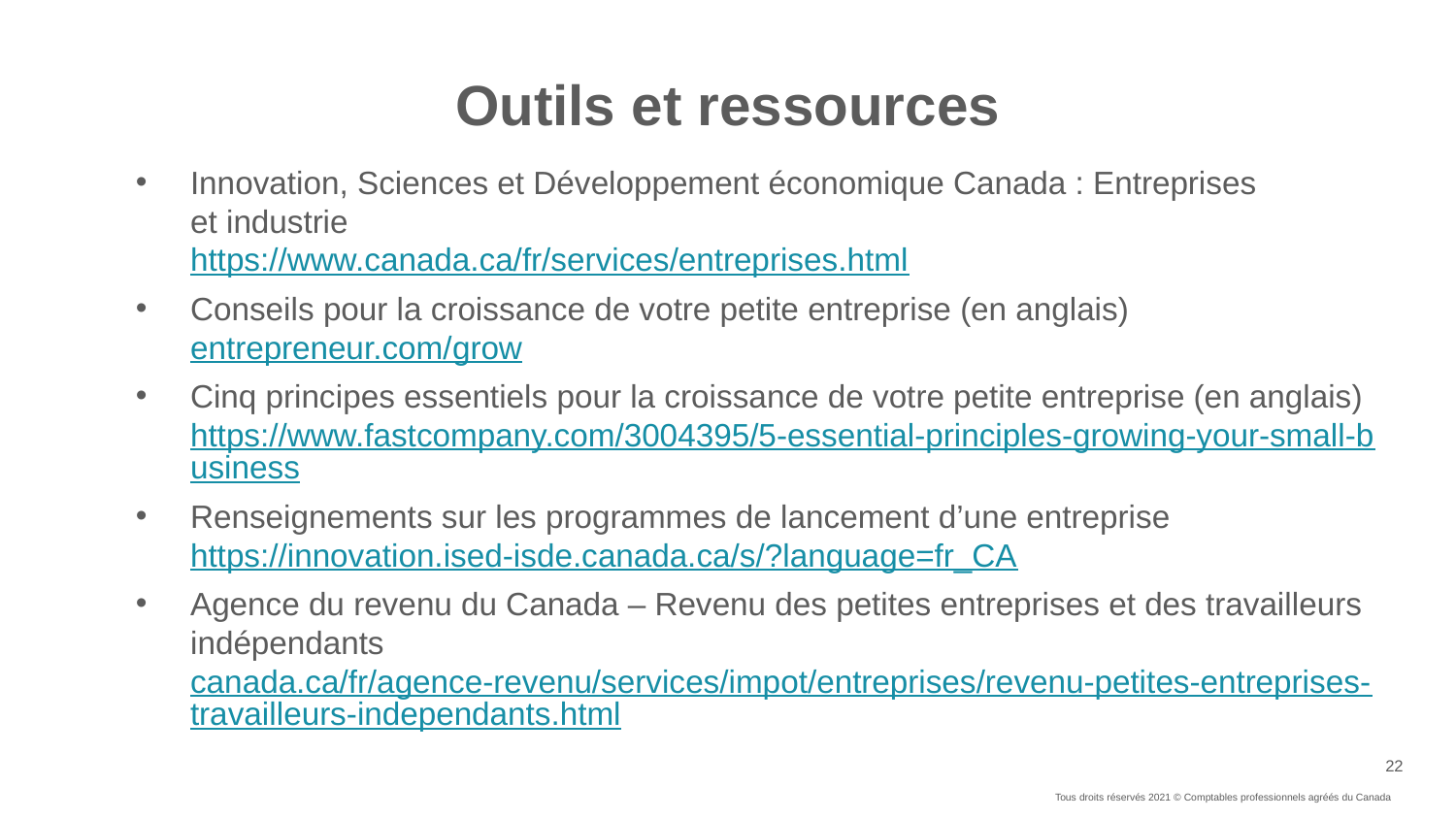

# Outils et ressources
Innovation, Sciences et Développement économique Canada : Entreprises
et industrie
https://www.canada.ca/fr/services/entreprises.html
Conseils pour la croissance de votre petite entreprise (en anglais)
entrepreneur.com/grow
Cinq principes essentiels pour la croissance de votre petite entreprise (en anglais)
https://www.fastcompany.com/3004395/5-essential-principles-growing-your-small-business
Renseignements sur les programmes de lancement d’une entreprise
https://innovation.ised-isde.canada.ca/s/?language=fr_CA
Agence du revenu du Canada – Revenu des petites entreprises et des travailleurs indépendants
canada.ca/fr/agence-revenu/services/impot/entreprises/revenu-petites-entreprises-travailleurs-independants.html
Tous droits réservés 2021 © Comptables professionnels agréés du Canada